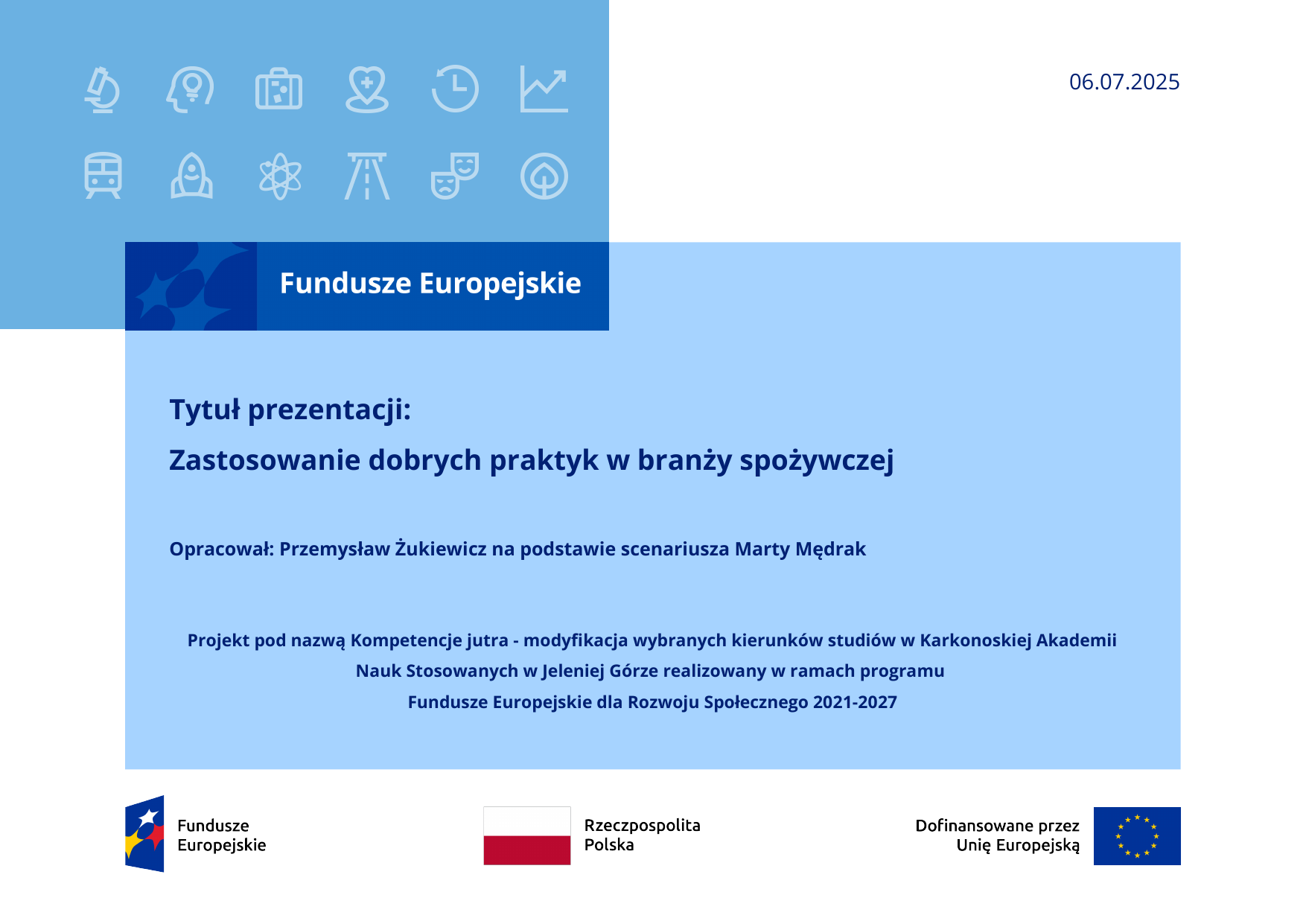

06.07.2025
# Tytuł prezentacji: Zastosowanie dobrych praktyk w branży spożywczej Opracował: Przemysław Żukiewicz na podstawie scenariusza Marty Mędrak

Projekt pod nazwą Kompetencje jutra - modyfikacja wybranych kierunków studiów w Karkonoskiej Akademii Nauk Stosowanych w Jeleniej Górze realizowany w ramach programu
Fundusze Europejskie dla Rozwoju Społecznego 2021-2027